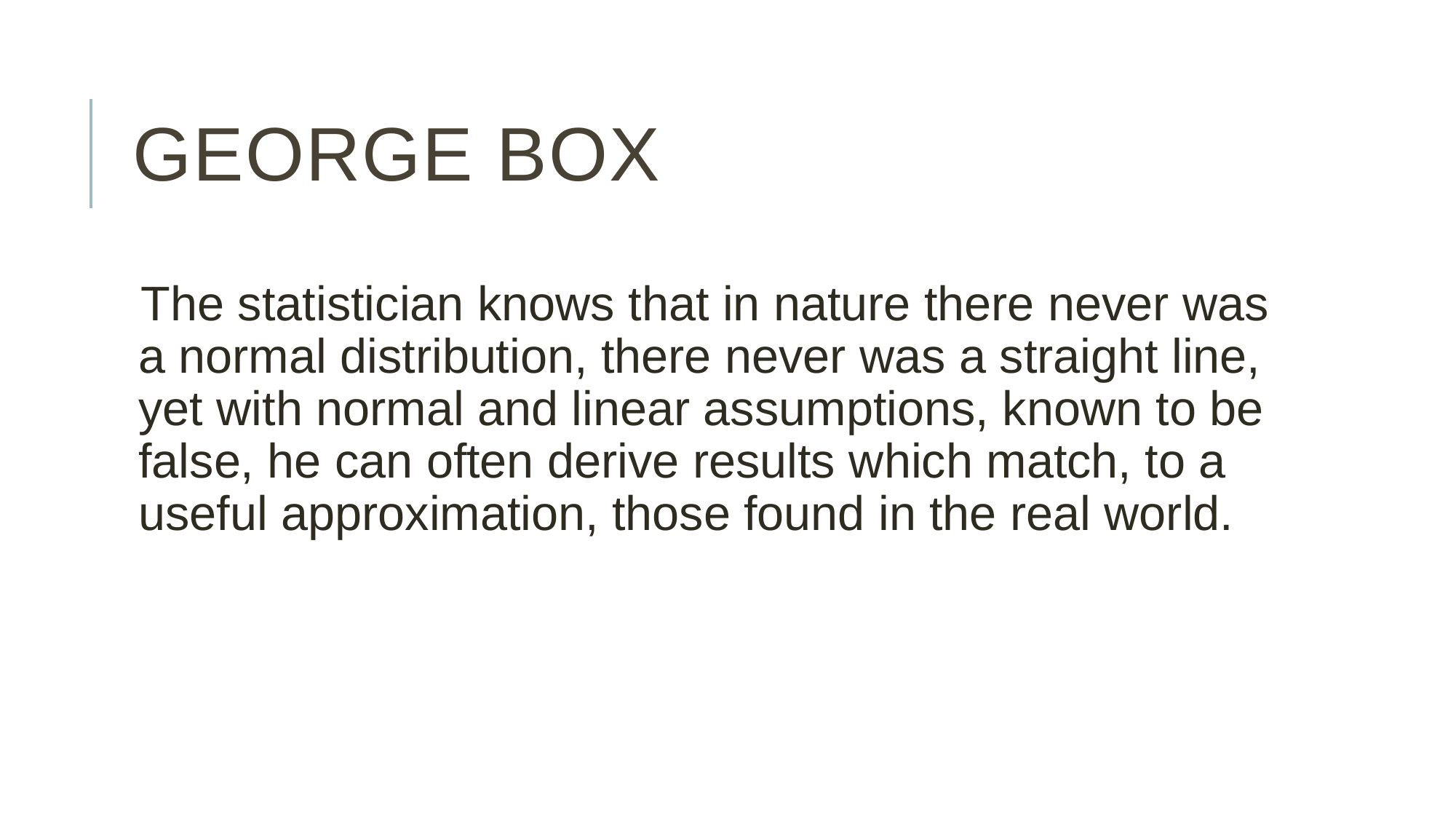

# George Box
The statistician knows that in nature there never was a normal distribution, there never was a straight line, yet with normal and linear assumptions, known to be false, he can often derive results which match, to a useful approximation, those found in the real world.